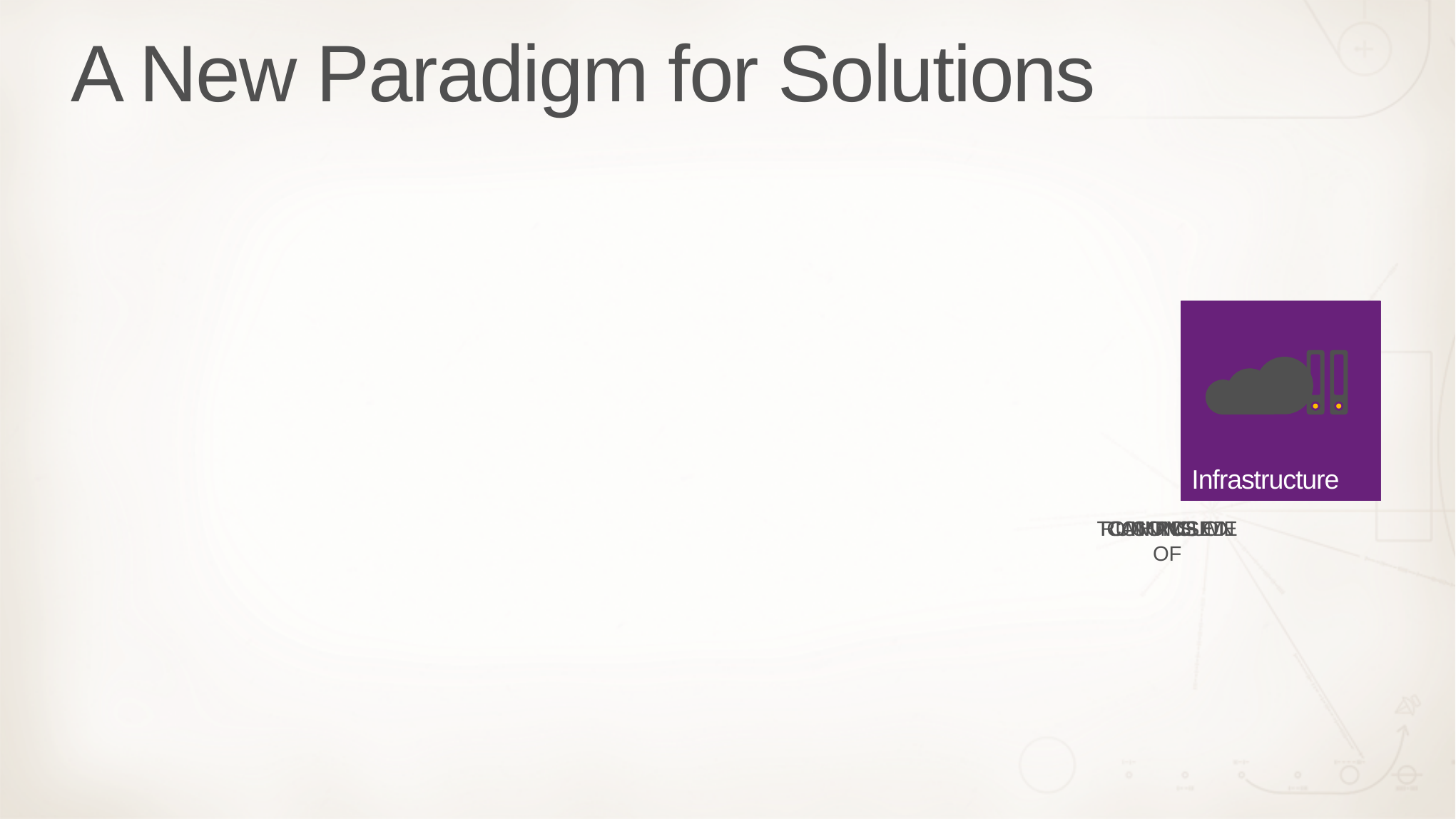

A New Paradigm for Solutions

Personas

Objectives

Devices

Solutions

Services

Infrastructure
HAVE
AND USE
TO CONSUME
RUNNING ON
COMPOSED OF